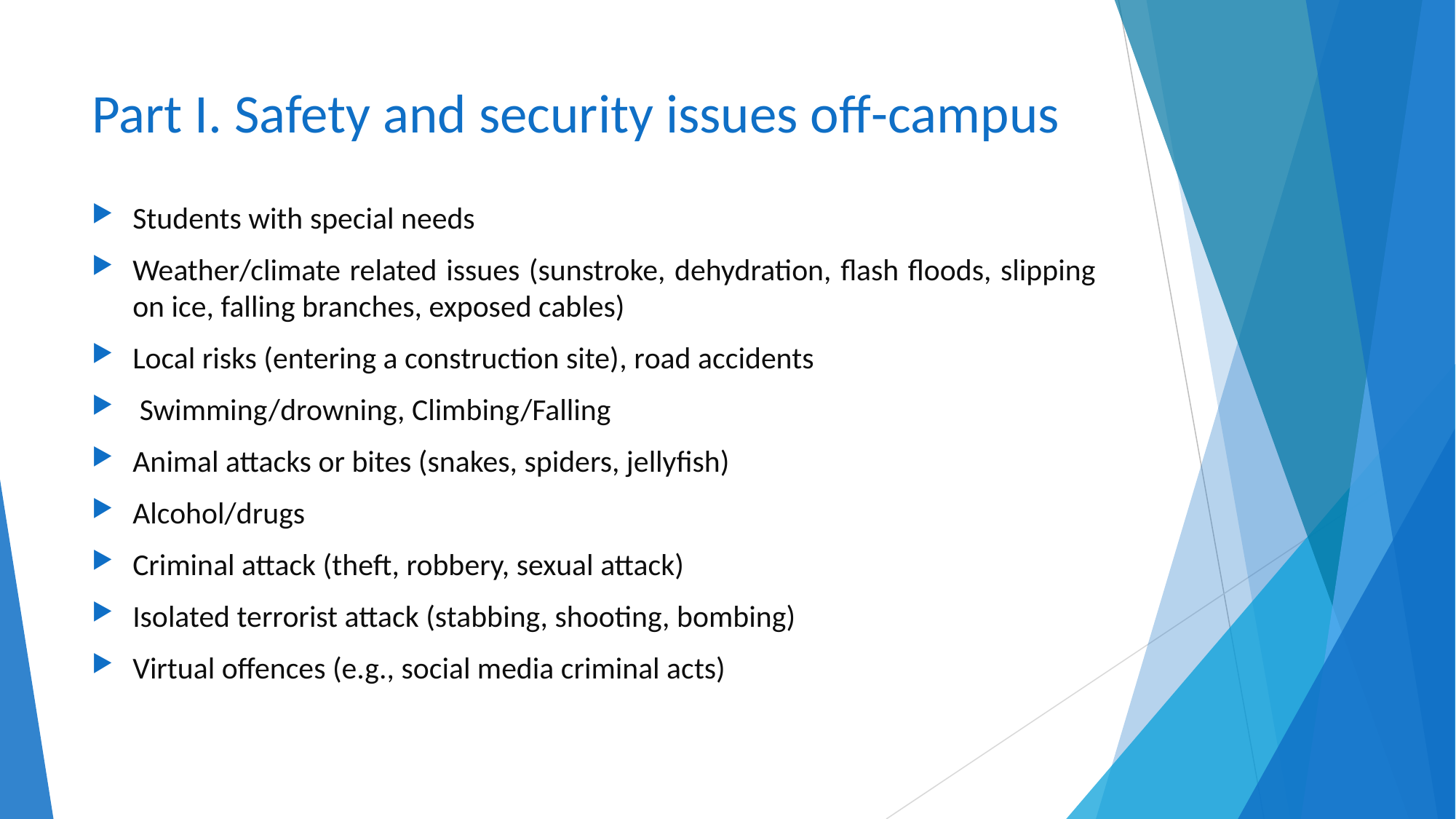

# Part I. Safety and security issues off-campus
Students with special needs
Weather/climate related issues (sunstroke, dehydration, flash floods, slipping on ice, falling branches, exposed cables)
Local risks (entering a construction site), road accidents
 Swimming/drowning, Climbing/Falling
Animal attacks or bites (snakes, spiders, jellyfish)
Alcohol/drugs
Criminal attack (theft, robbery, sexual attack)
Isolated terrorist attack (stabbing, shooting, bombing)
Virtual offences (e.g., social media criminal acts)